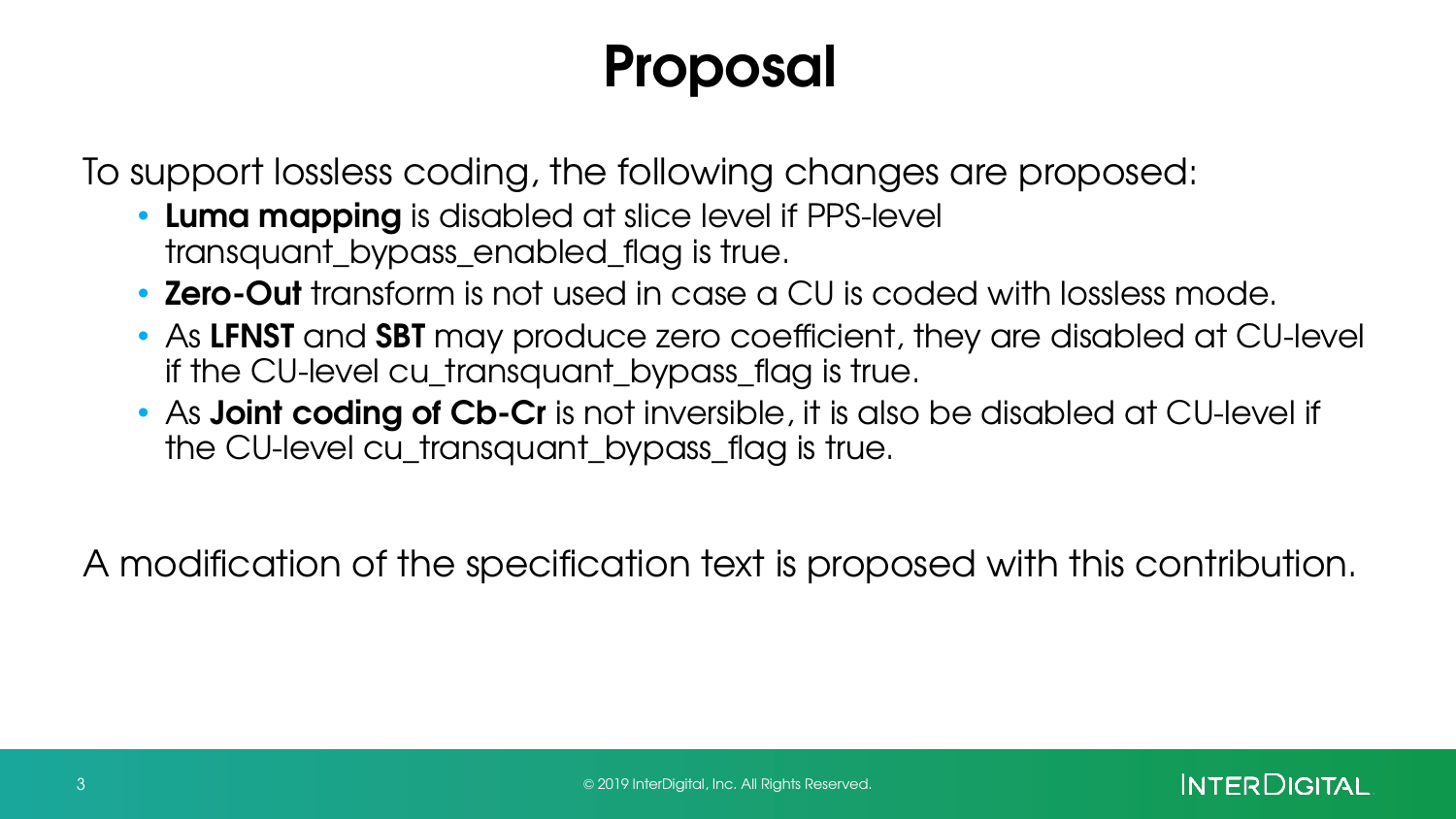

# Proposal
To support lossless coding, the following changes are proposed:
Luma mapping is disabled at slice level if PPS-level transquant_bypass_enabled_flag is true.
Zero-Out transform is not used in case a CU is coded with lossless mode.
As LFNST and SBT may produce zero coefficient, they are disabled at CU-level if the CU-level cu_transquant_bypass_flag is true.
As Joint coding of Cb-Cr is not inversible, it is also be disabled at CU-level if the CU-level cu_transquant_bypass_flag is true.

A modification of the specification text is proposed with this contribution.
3
© 2019 InterDigital, Inc. All Rights Reserved.